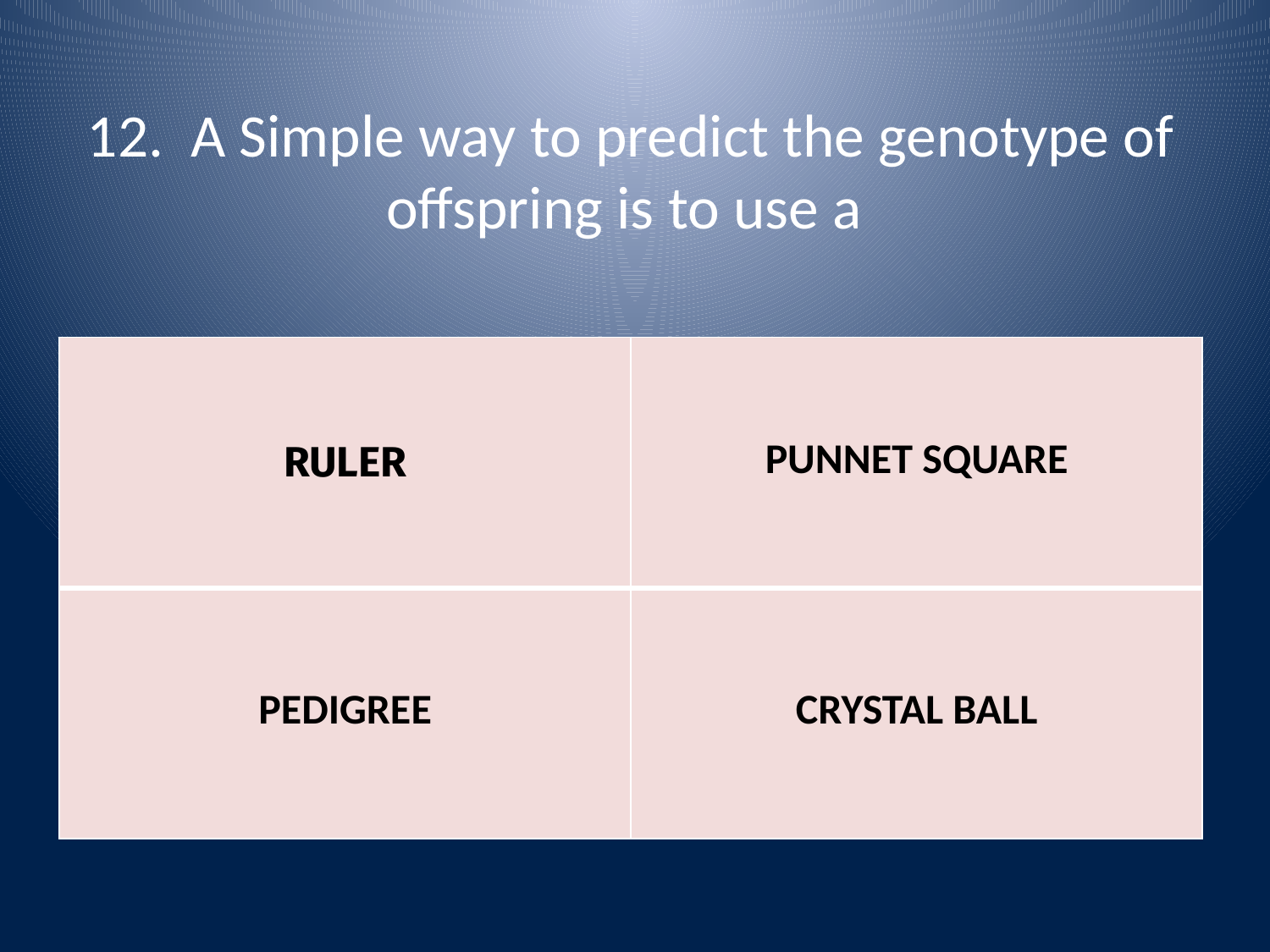

# 12.  A Simple way to predict the genotype of offspring is to use a
| RULER | PUNNET SQUARE |
| --- | --- |
| PEDIGREE | CRYSTAL BALL |